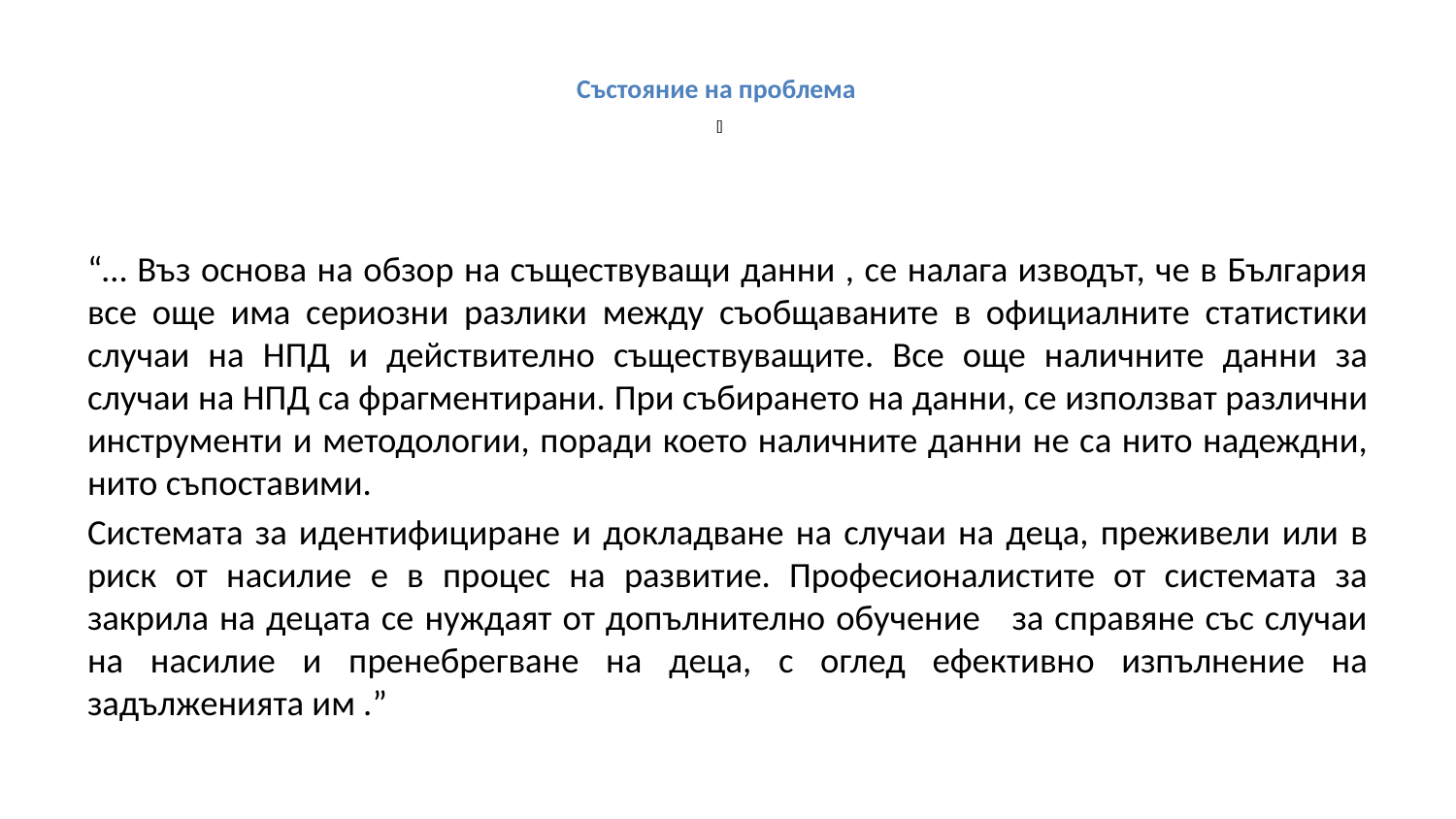

# Състояние на проблема []

“… Въз основа на обзор на съществуващи данни , се налага изводът, че в България все още има сериозни разлики между съобщаваните в официалните статистики случаи на НПД и действително съществуващите. Все още наличните данни за случаи на НПД са фрагментирани. При събирането на данни, се използват различни инструменти и методологии, поради което наличните данни не са нито надеждни, нито съпоставими.
Системата за идентифициране и докладване на случаи на деца, преживели или в риск от насилие е в процес на развитие. Професионалистите от системата за закрила на децата се нуждаят от допълнително обучение   за справяне със случаи на насилие и пренебрегване на деца, с оглед ефективно изпълнение на задълженията им .”